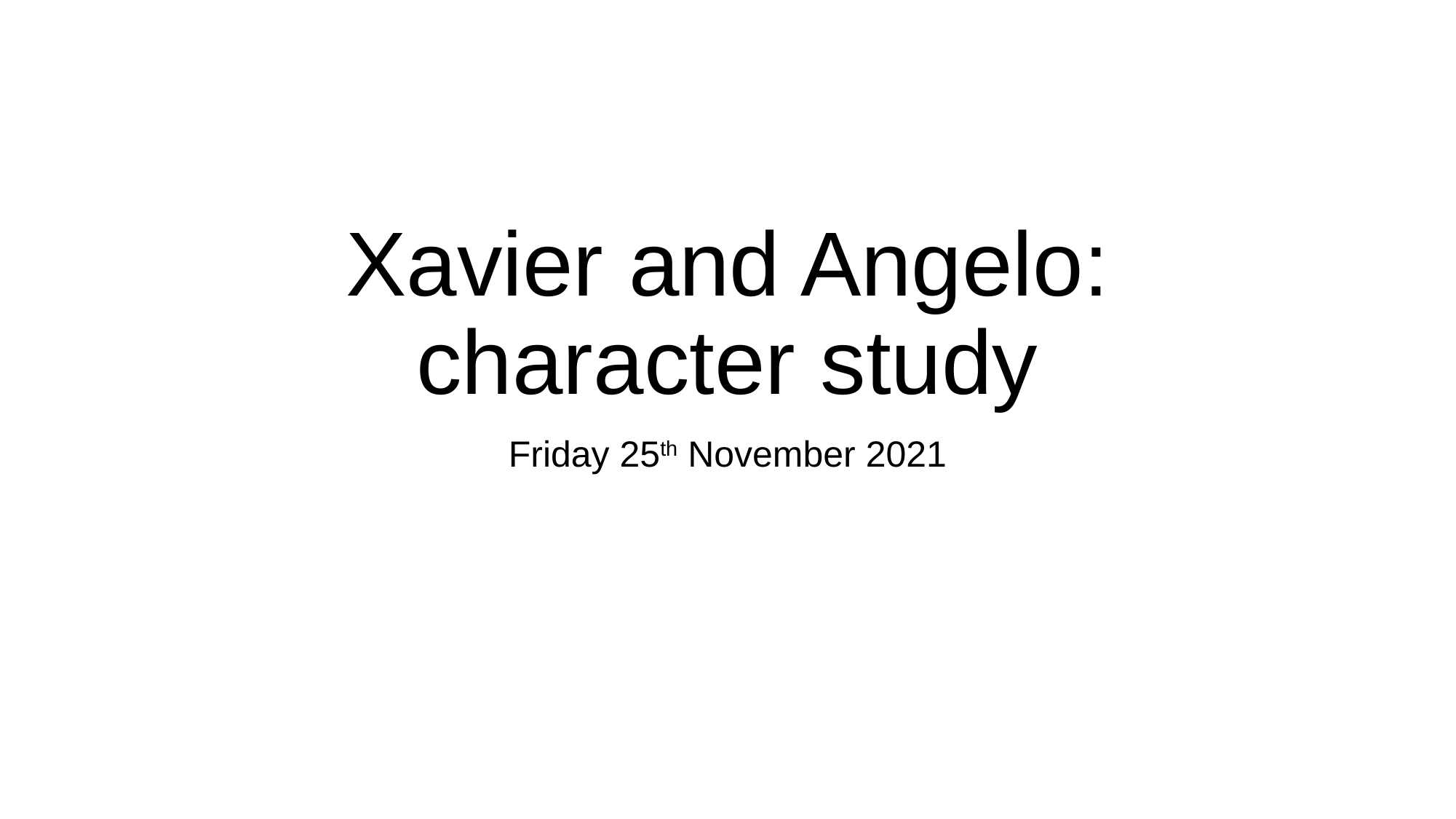

# Xavier and Angelo: character study
Friday 25th November 2021